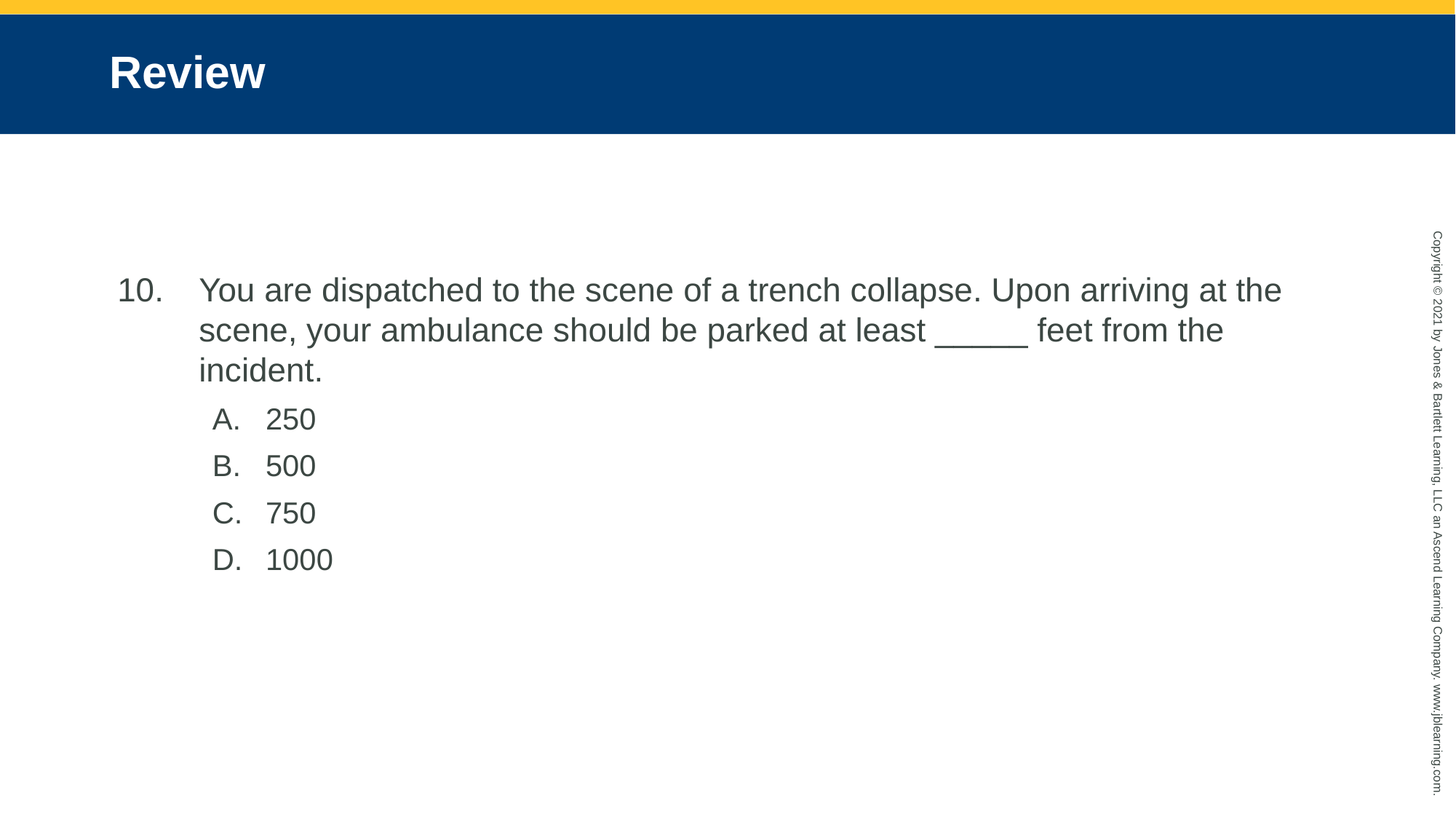

# Review
You are dispatched to the scene of a trench collapse. Upon arriving at the scene, your ambulance should be parked at least _____ feet from the incident.
250
500
750
1000